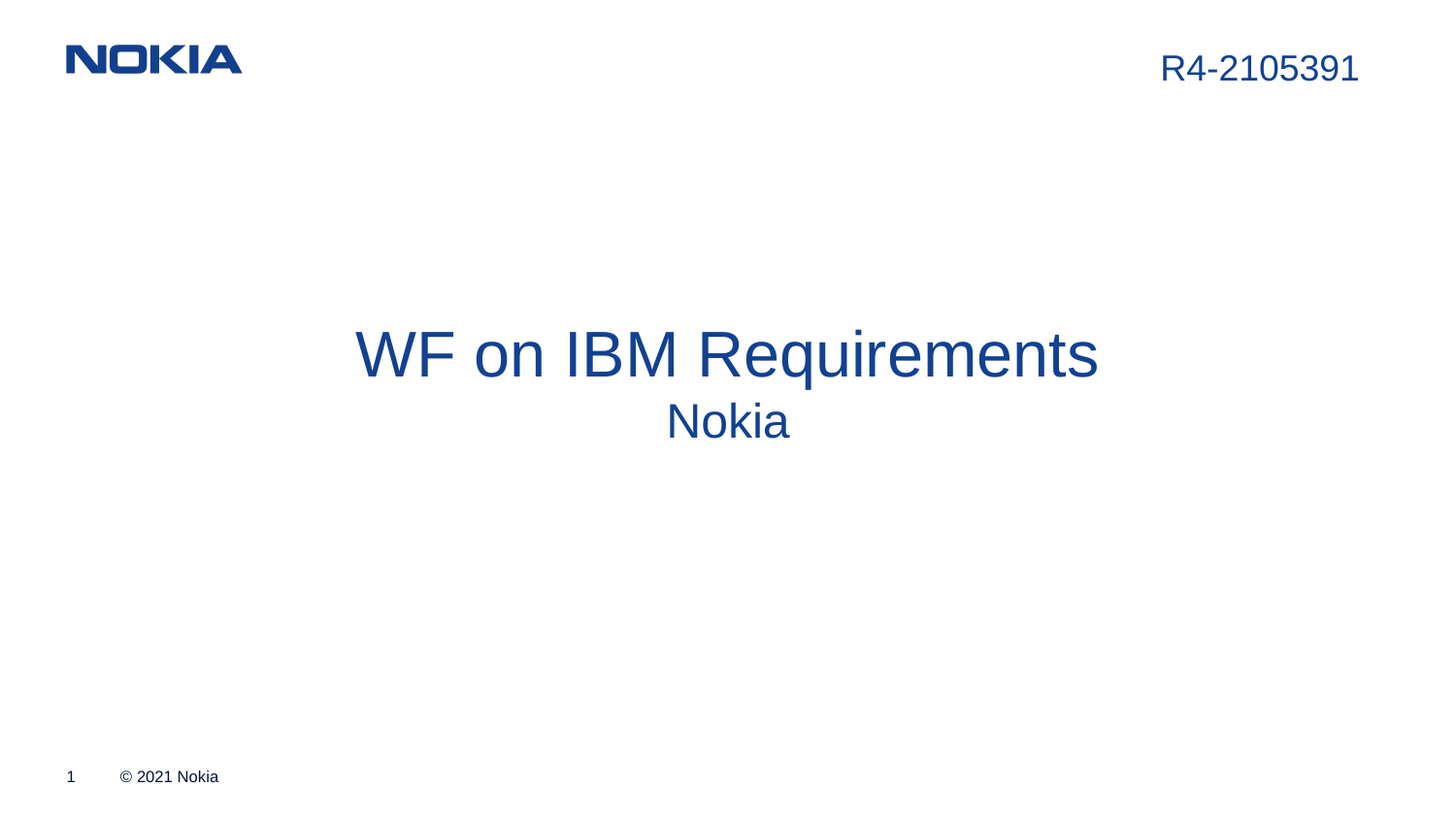

R4-2105391
# WF on IBM Requirements Nokia